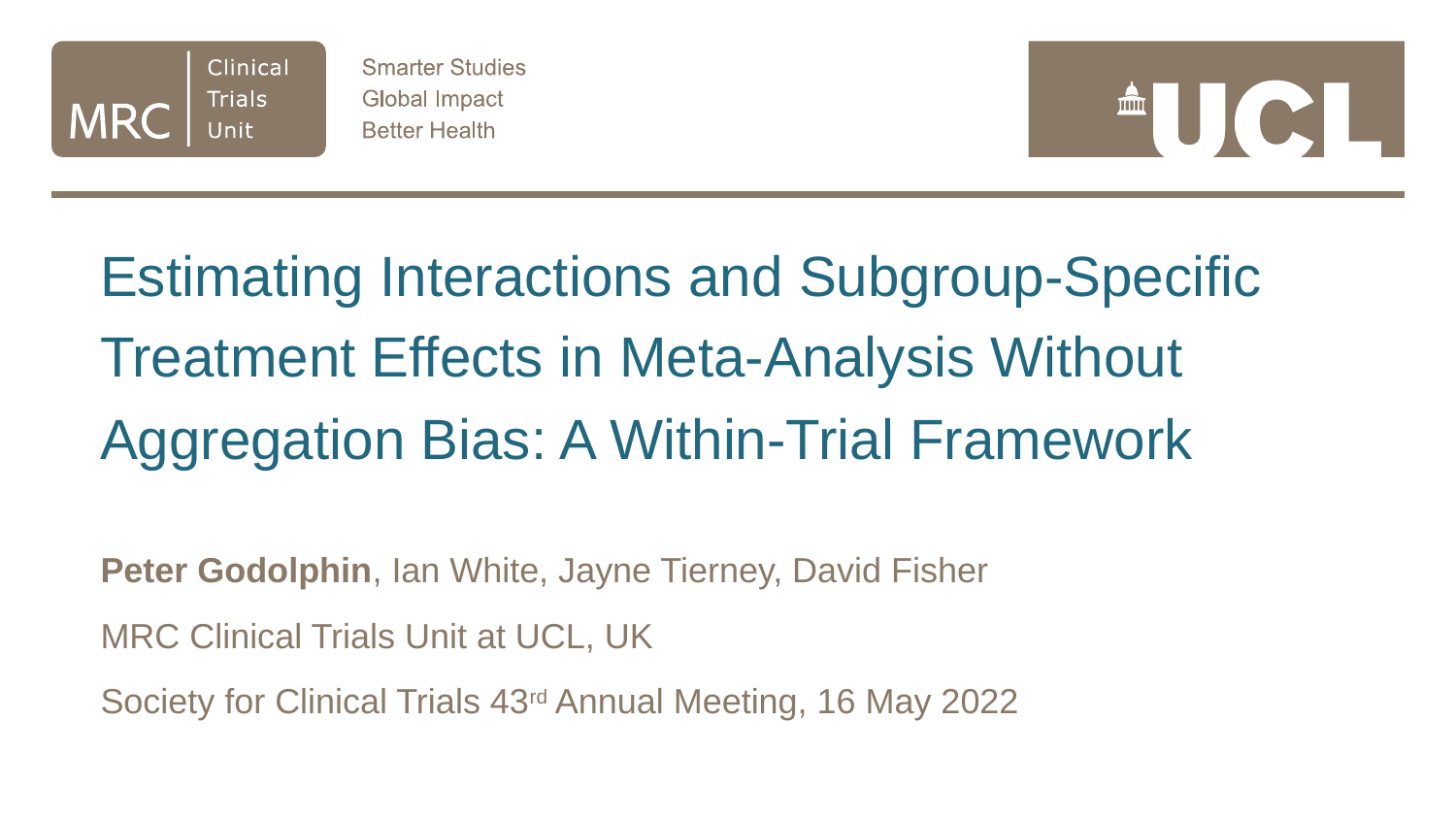

# Estimating Interactions and Subgroup-Specific Treatment Effects in Meta-Analysis Without Aggregation Bias: A Within-Trial Framework
Peter Godolphin, Ian White, Jayne Tierney, David Fisher
MRC Clinical Trials Unit at UCL, UK
Society for Clinical Trials 43rd Annual Meeting, 16 May 2022